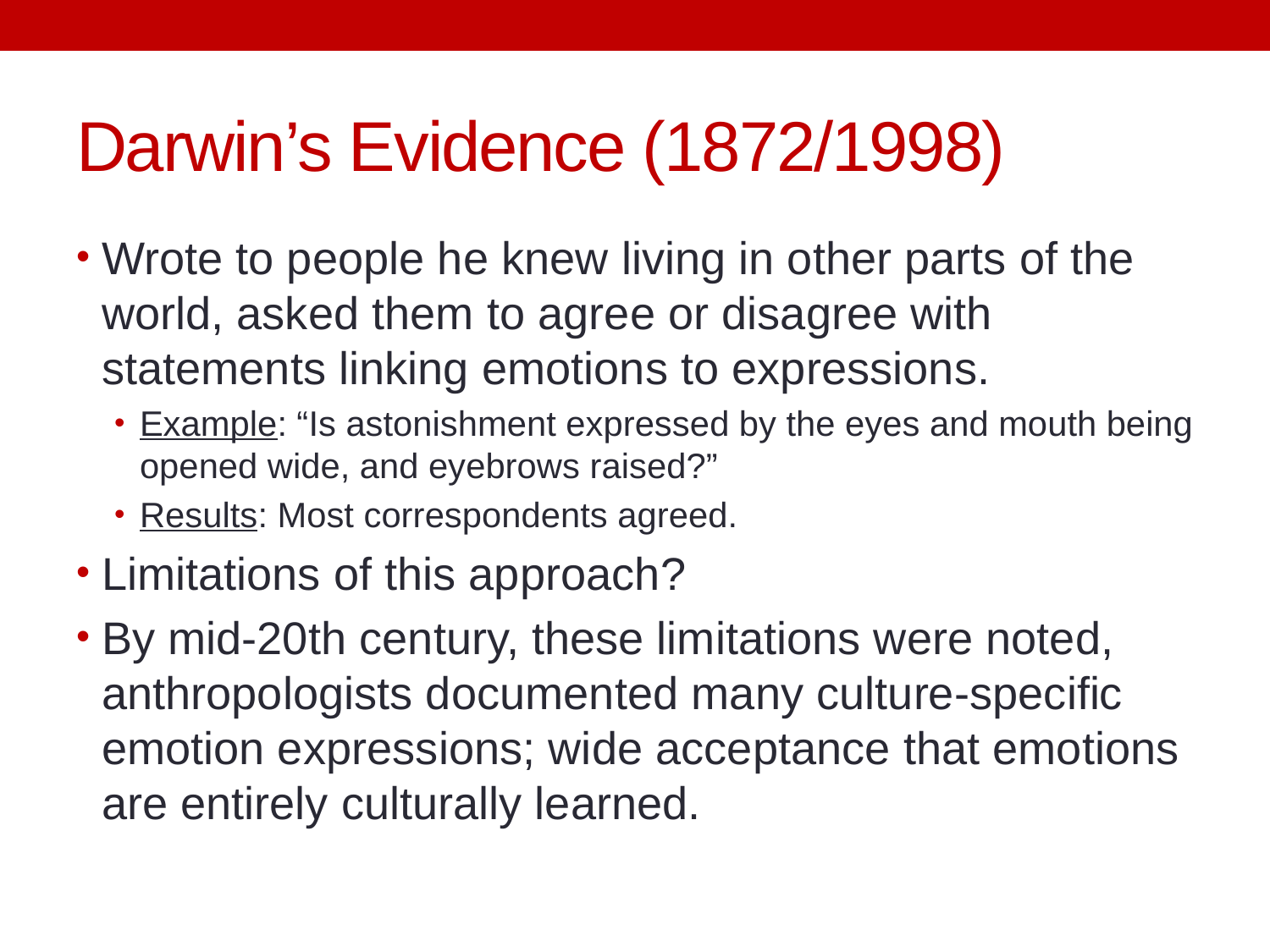

# Darwin’s Evidence (1872/1998)
Wrote to people he knew living in other parts of the world, asked them to agree or disagree with statements linking emotions to expressions.
Example: “Is astonishment expressed by the eyes and mouth being opened wide, and eyebrows raised?”
Results: Most correspondents agreed.
Limitations of this approach?
By mid-20th century, these limitations were noted, anthropologists documented many culture-specific emotion expressions; wide acceptance that emotions are entirely culturally learned.